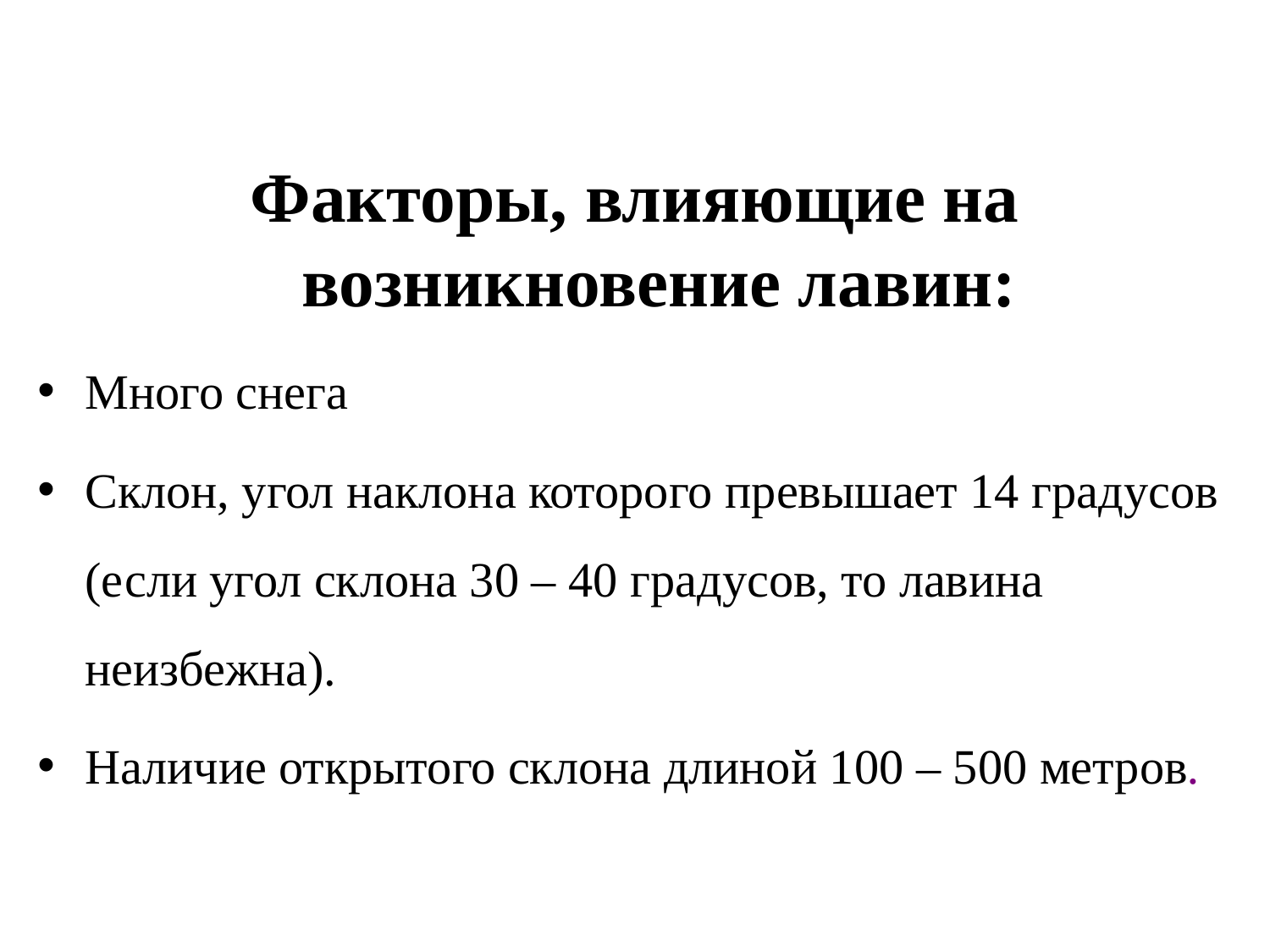

Факторы, влияющие на возникновение лавин:
Много снега
Склон, угол наклона которого превышает 14 градусов (если угол склона 30 – 40 градусов, то лавина неизбежна).
Наличие открытого склона длиной 100 – 500 метров.